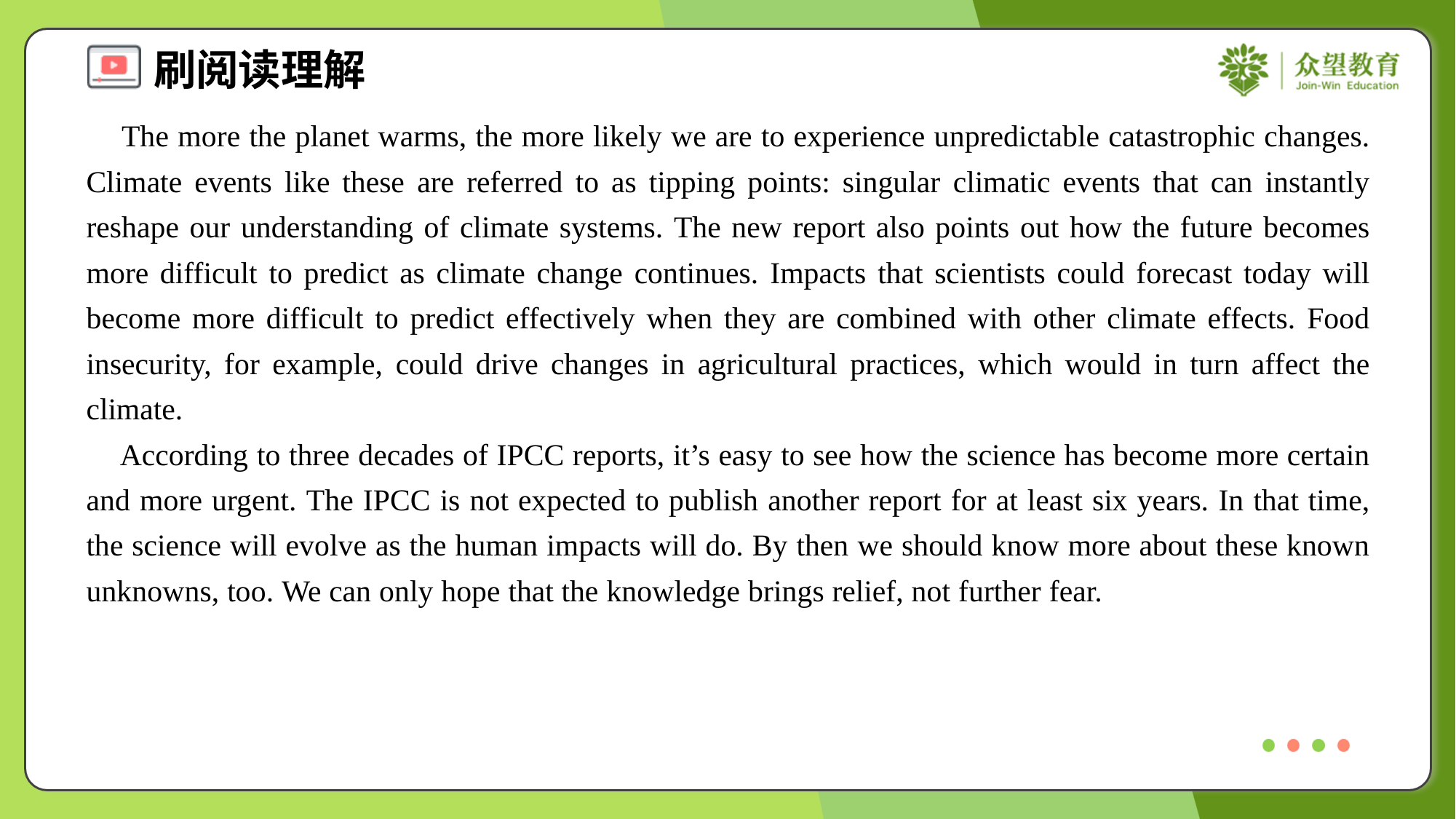

The more the planet warms, the more likely we are to experience unpredictable catastrophic changes. Climate events like these are referred to as tipping points: singular climatic events that can instantly reshape our understanding of climate systems. The new report also points out how the future becomes more difficult to predict as climate change continues. Impacts that scientists could forecast today will become more difficult to predict effectively when they are combined with other climate effects. Food insecurity, for example, could drive changes in agricultural practices, which would in turn affect the climate.
    According to three decades of IPCC reports, it’s easy to see how the science has become more certain and more urgent. The IPCC is not expected to publish another report for at least six years. In that time, the science will evolve as the human impacts will do. By then we should know more about these known unknowns, too. We can only hope that the knowledge brings relief, not further fear.